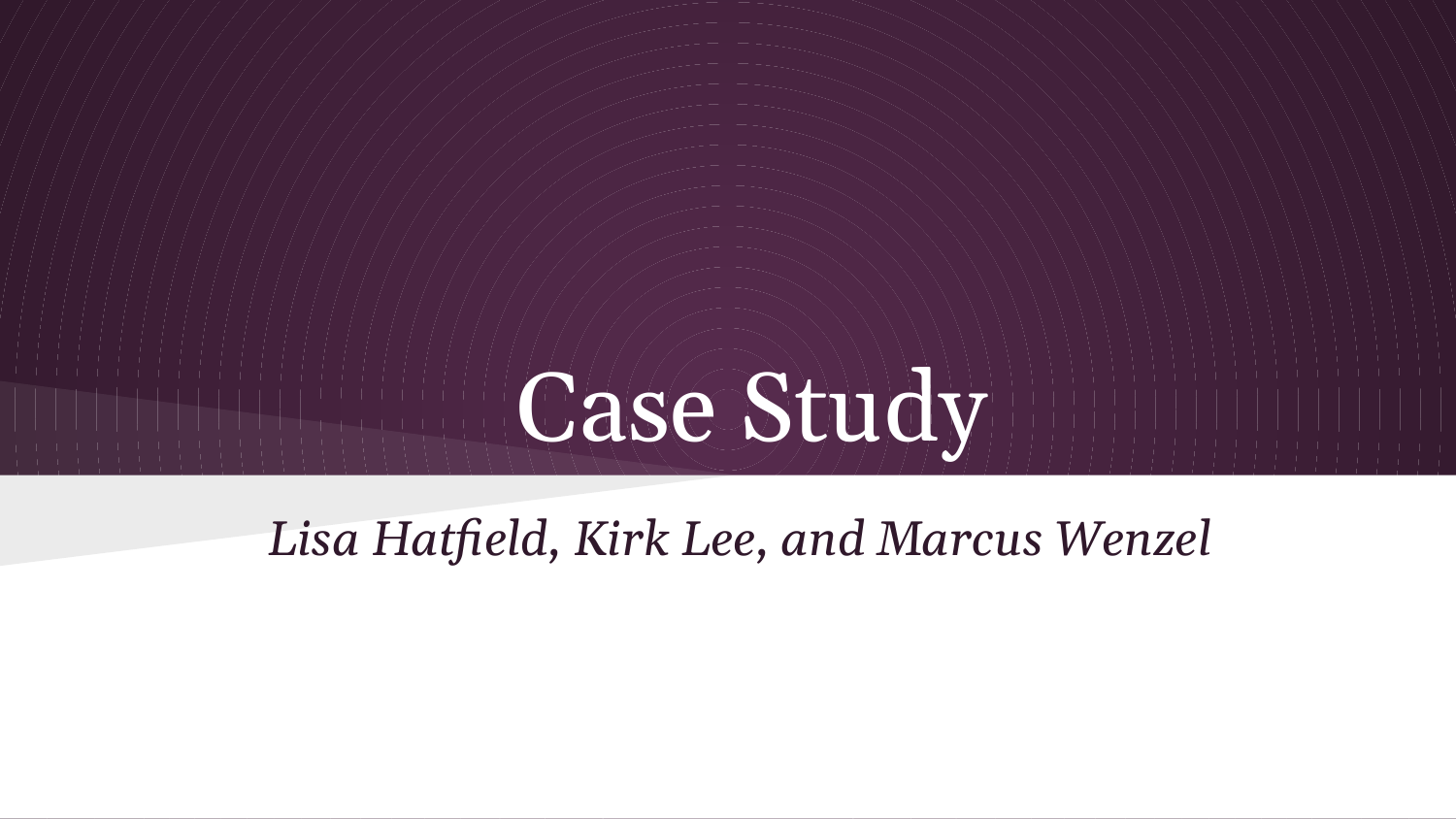

# Case Study
Lisa Hatfield, Kirk Lee, and Marcus Wenzel